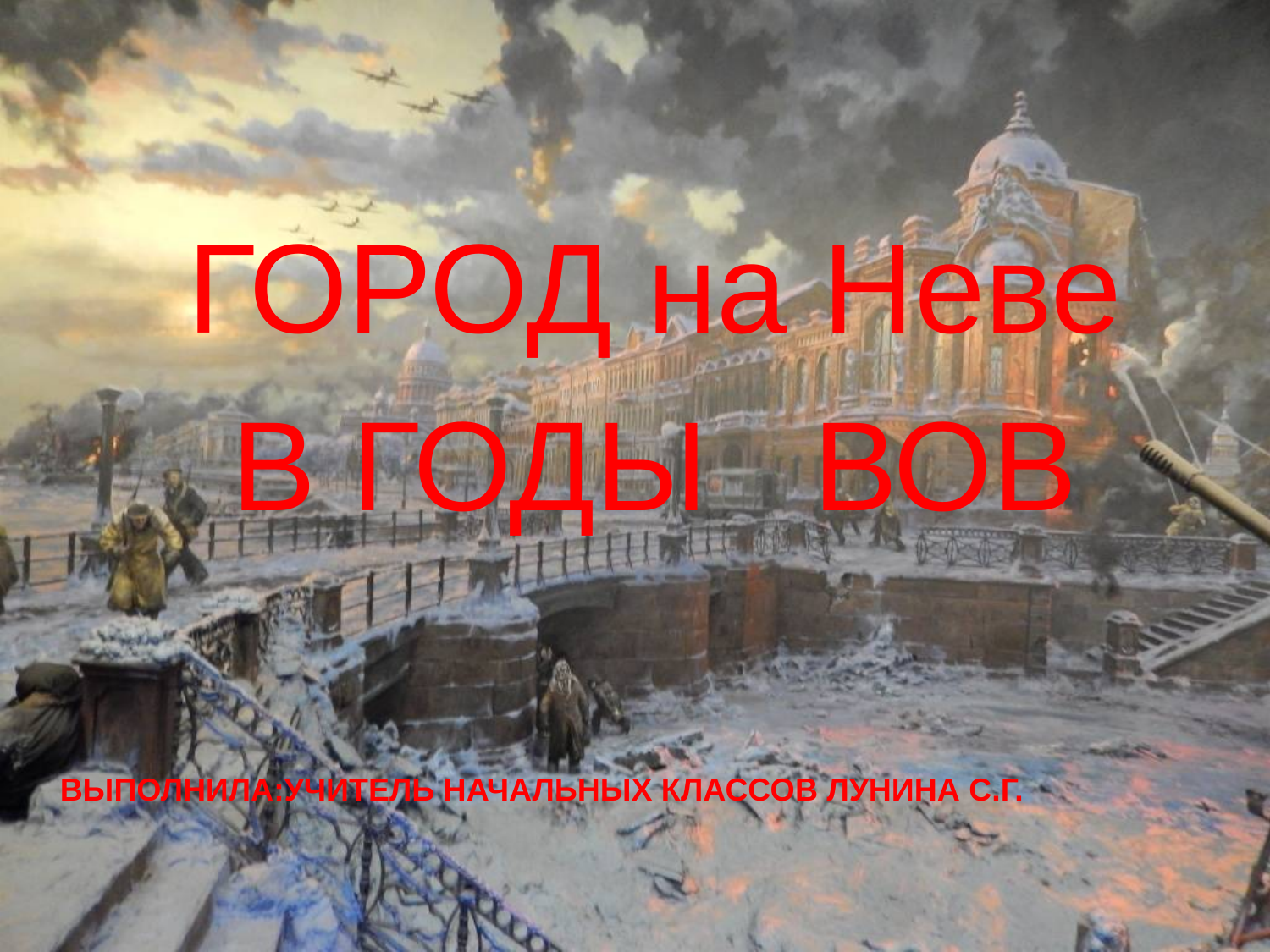

ГОРОД на Неве
В ГОДЫ   ВОВ

# Выполнила:учитель начальных классов Лунина С.Г.